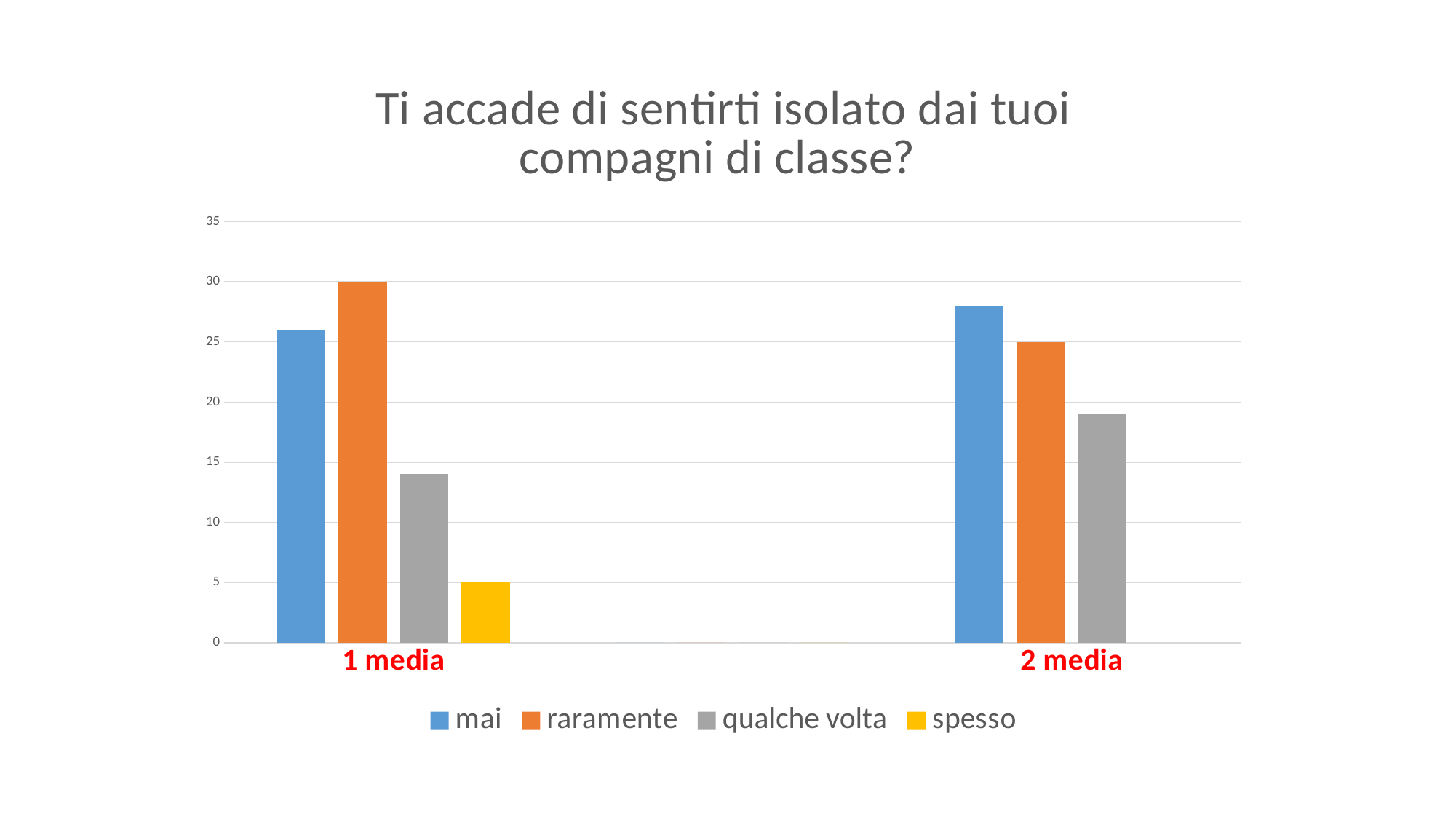

### Chart: Ti accade di sentirti isolato dai tuoi compagni di classe?

| Category | mai | raramente | qualche volta | spesso |
|---|---|---|---|---|
| 1 media | 26.0 | 30.0 | 14.0 | 5.0 |
|  | 0.0 | 0.0 | 0.0 | 0.0 |
| 2 media | 28.0 | 25.0 | 19.0 | None |